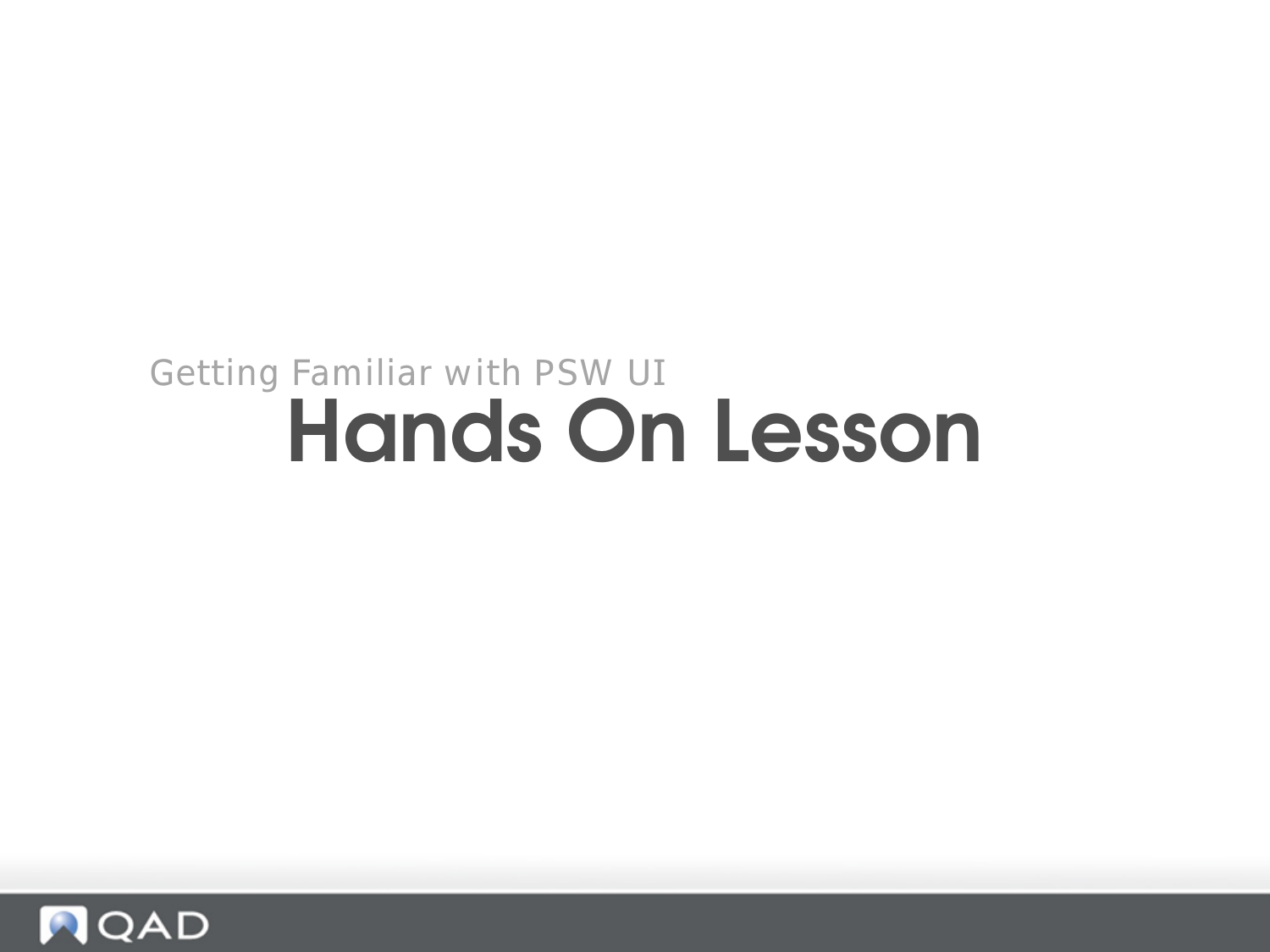

Getting Familiar with PSW UI
Hands On Lesson